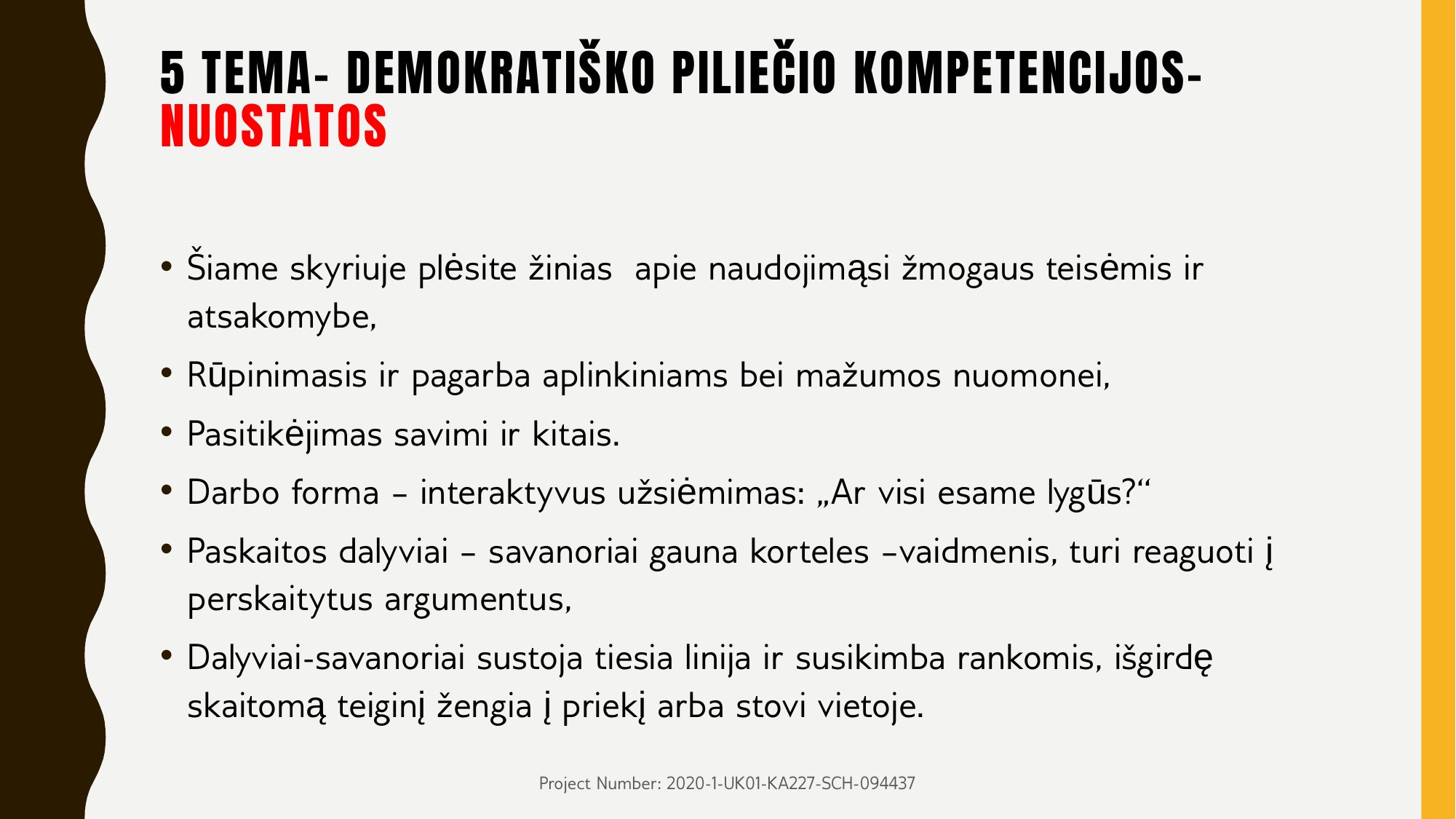

# 5 tema- Demokratiško piliečio kompetencijos- Nuostatos
Šiame skyriuje plėsite žinias  apie naudojimąsi žmogaus teisėmis ir atsakomybe,
Rūpinimasis ir pagarba aplinkiniams bei mažumos nuomonei,
Pasitikėjimas savimi ir kitais.
Darbo forma – interaktyvus užsiėmimas: „Ar visi esame lygūs?‘‘
Paskaitos dalyviai – savanoriai gauna korteles –vaidmenis, turi reaguoti į perskaitytus argumentus,
Dalyviai-savanoriai sustoja tiesia linija ir susikimba rankomis, išgirdę skaitomą teiginį žengia į priekį arba stovi vietoje.
Project Number: 2020-1-UK01-KA227-SCH-094437